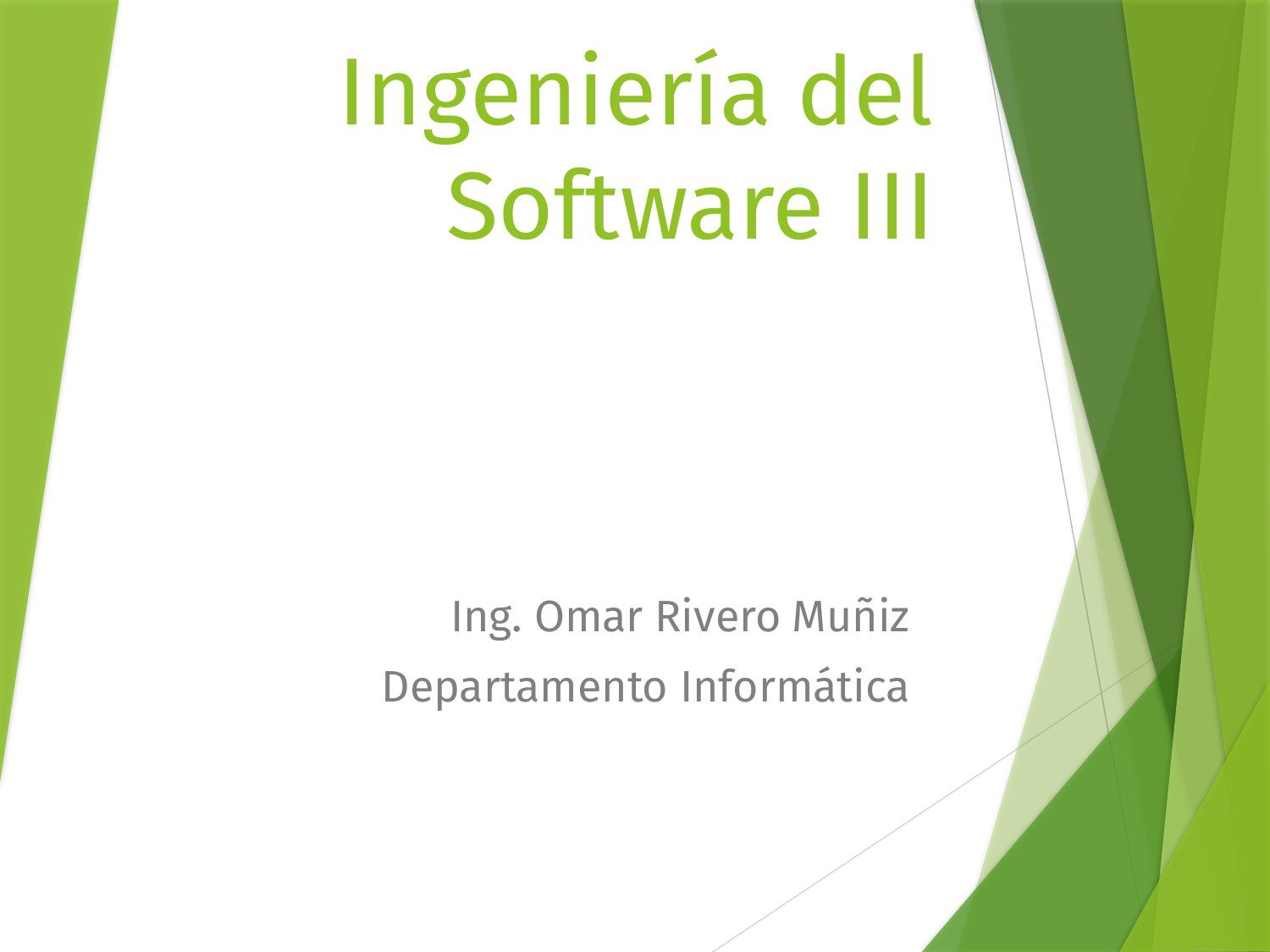

# Ingeniería del Software III
Ing. Omar Rivero Muñiz
Departamento Informática